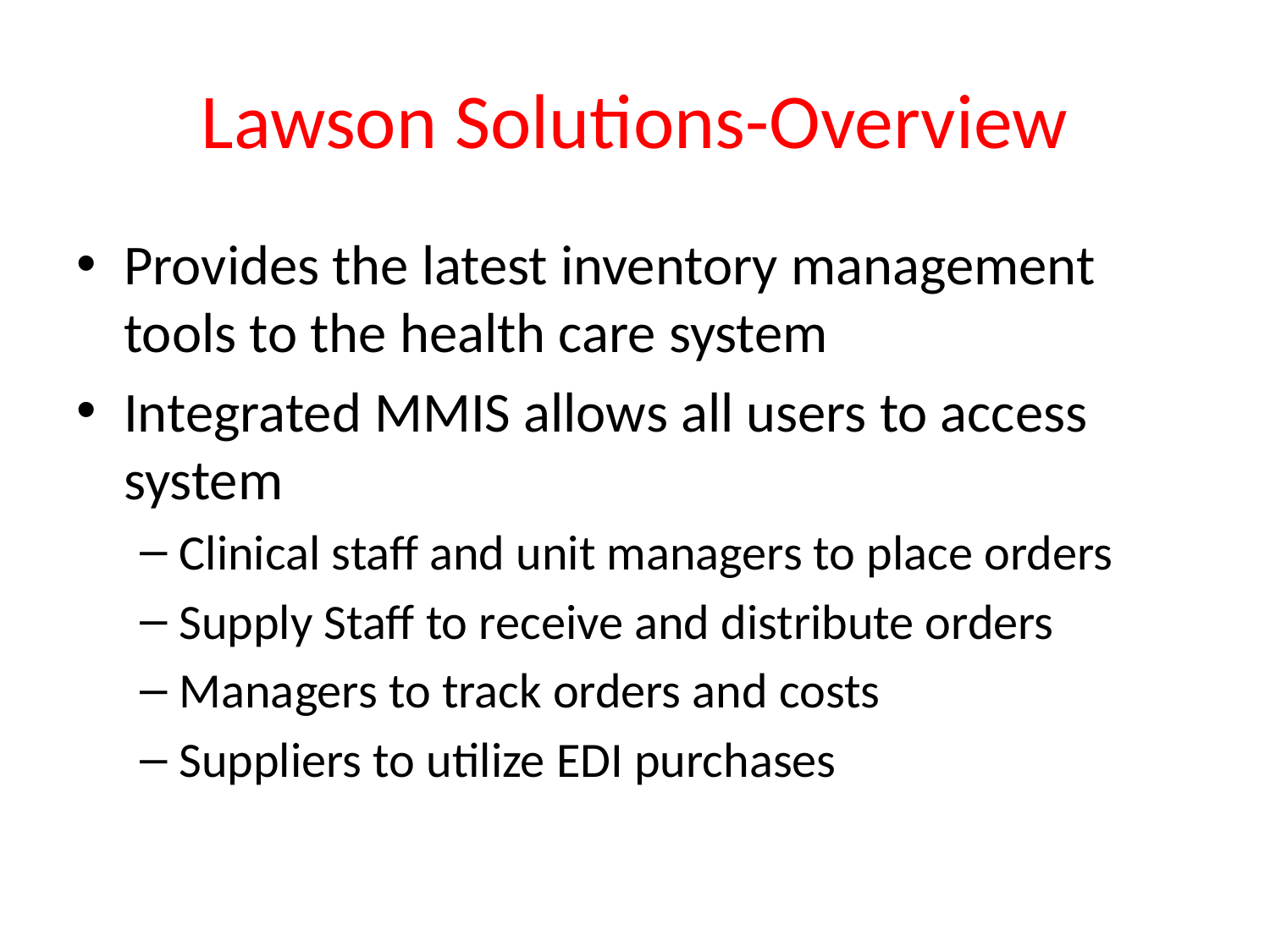

# Lawson Solutions-Overview
Provides the latest inventory management tools to the health care system
Integrated MMIS allows all users to access system
Clinical staff and unit managers to place orders
Supply Staff to receive and distribute orders
Managers to track orders and costs
Suppliers to utilize EDI purchases